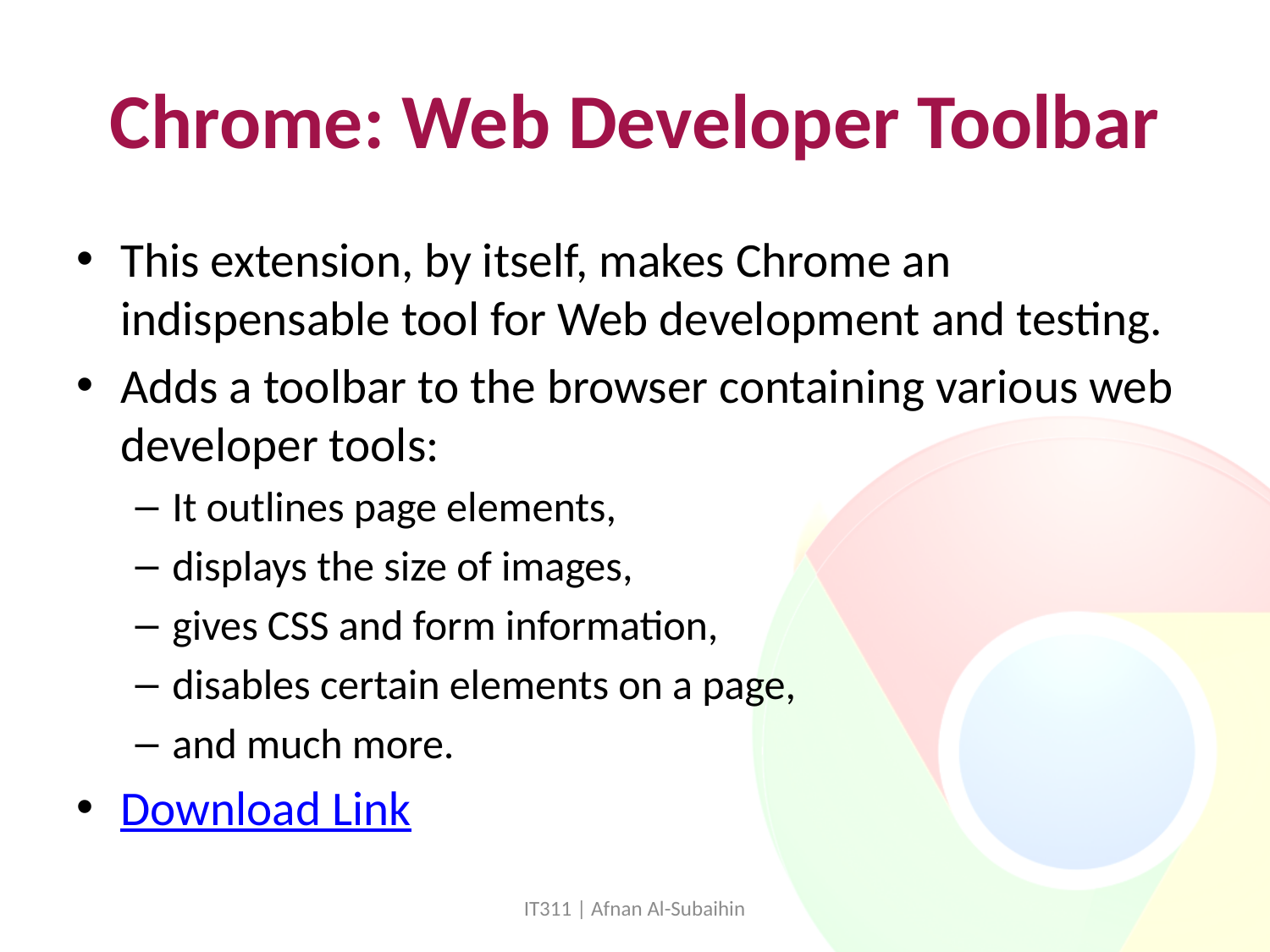

# Chrome: Web Developer Toolbar
This extension, by itself, makes Chrome an indispensable tool for Web development and testing.
Adds a toolbar to the browser containing various web developer tools:
It outlines page elements,
displays the size of images,
gives CSS and form information,
disables certain elements on a page,
and much more.
Download Link
IT311 | Afnan Al-Subaihin